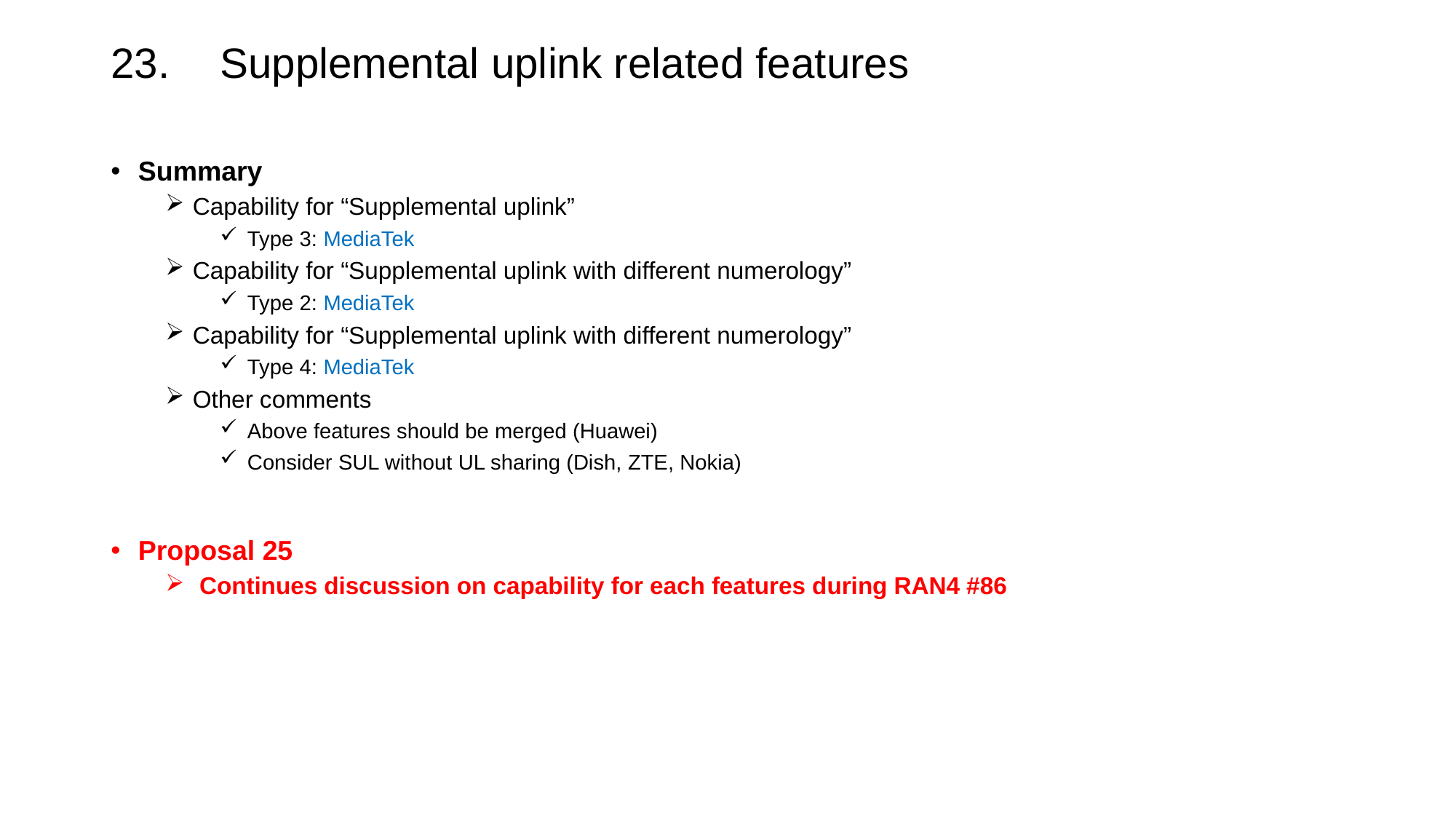

# 23.	Supplemental uplink related features
Summary
Capability for “Supplemental uplink”
Type 3: MediaTek
Capability for “Supplemental uplink with different numerology”
Type 2: MediaTek
Capability for “Supplemental uplink with different numerology”
Type 4: MediaTek
Other comments
Above features should be merged (Huawei)
Consider SUL without UL sharing (Dish, ZTE, Nokia)

Proposal 25
 Continues discussion on capability for each features during RAN4 #86